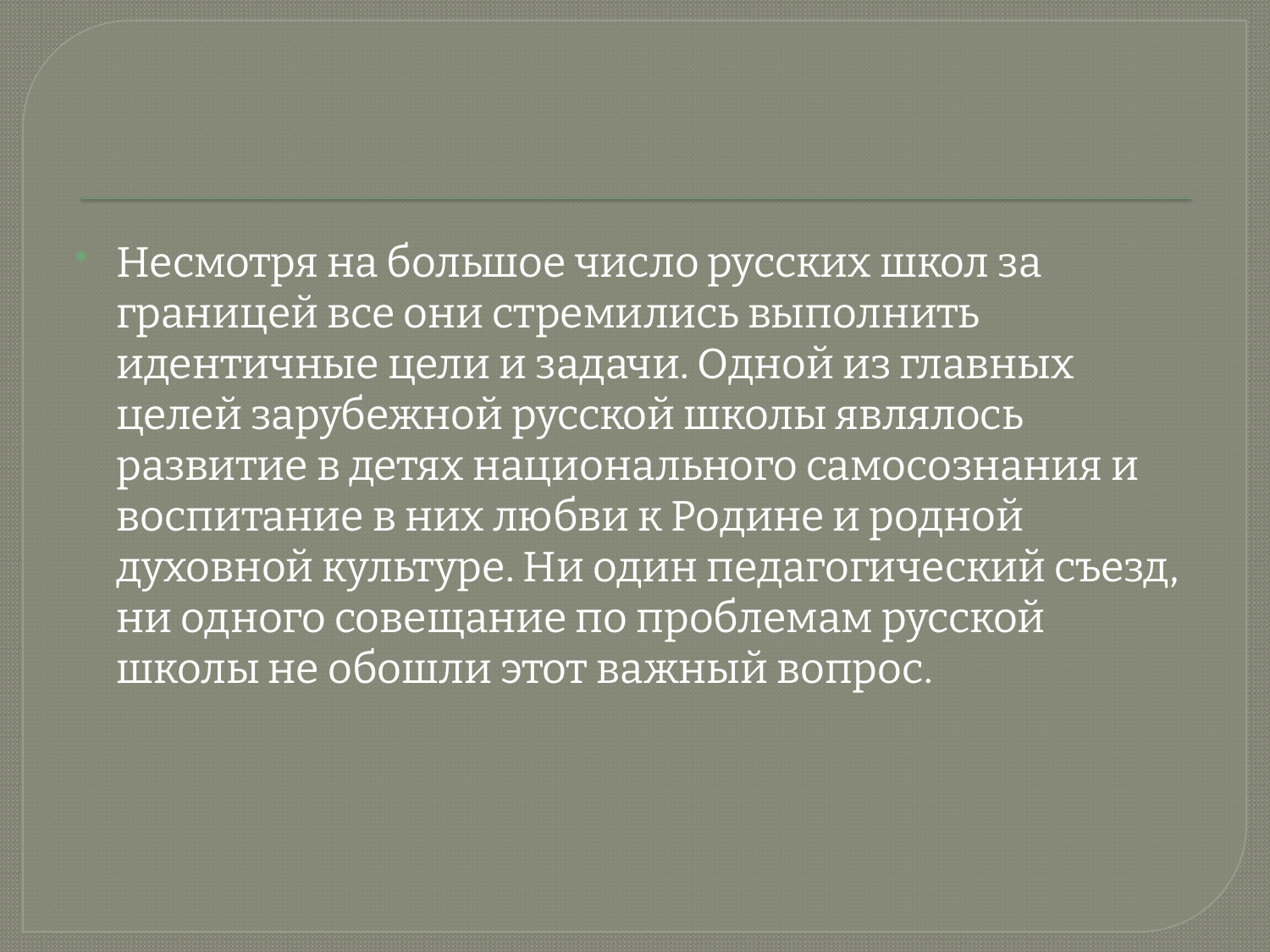

Несмотря на большое число русских школ за границей все они стремились выполнить идентичные цели и задачи. Одной из главных целей зарубежной русской школы являлось развитие в детях национального самосознания и воспитание в них любви к Родине и родной духовной культуре. Ни один педагогический съезд, ни одного совещание по проблемам русской школы не обошли этот важный вопрос.